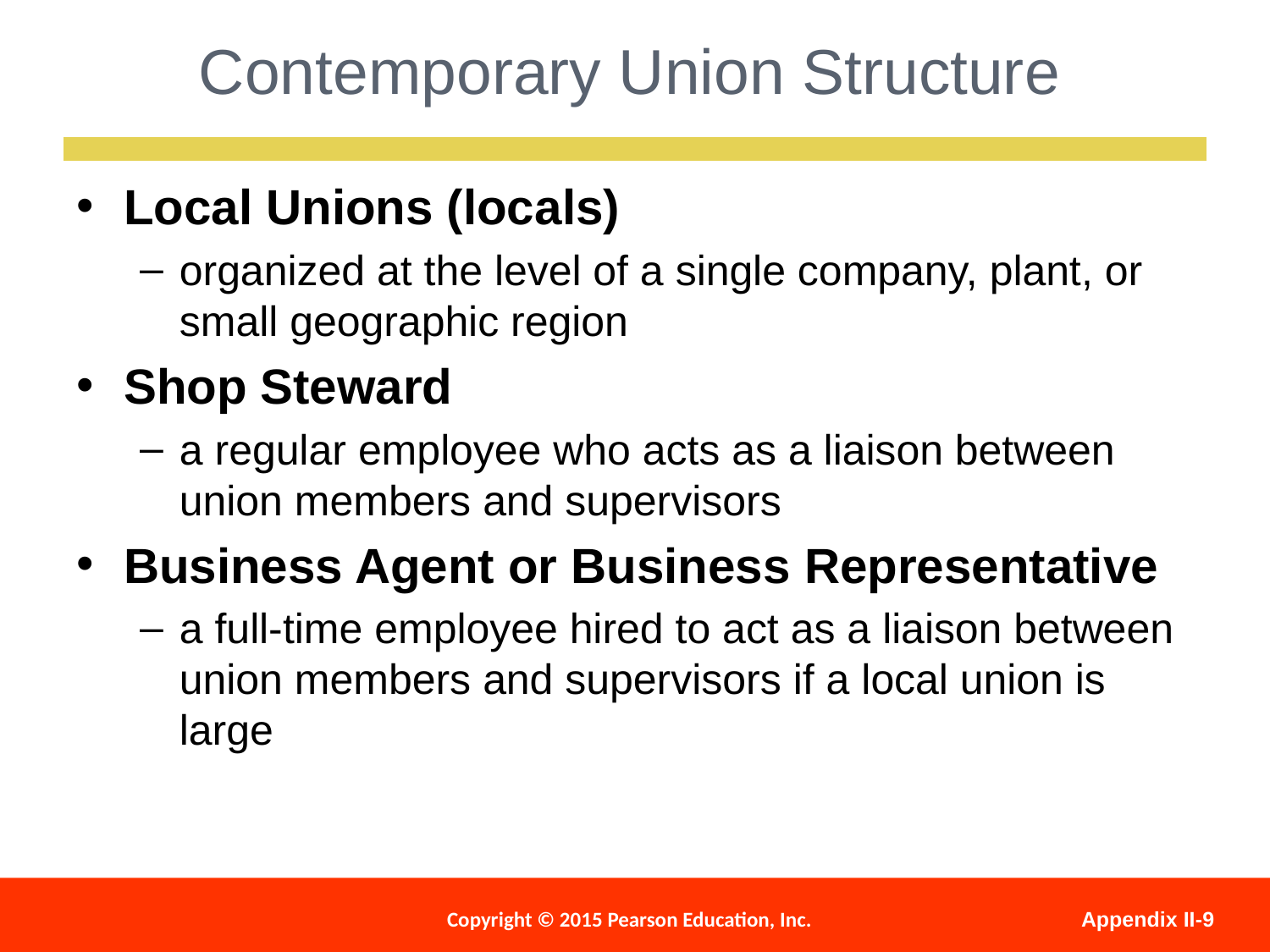

Contemporary Union Structure
Local Unions (locals)
organized at the level of a single company, plant, or small geographic region
Shop Steward
a regular employee who acts as a liaison between union members and supervisors
Business Agent or Business Representative
a full-time employee hired to act as a liaison between union members and supervisors if a local union is large